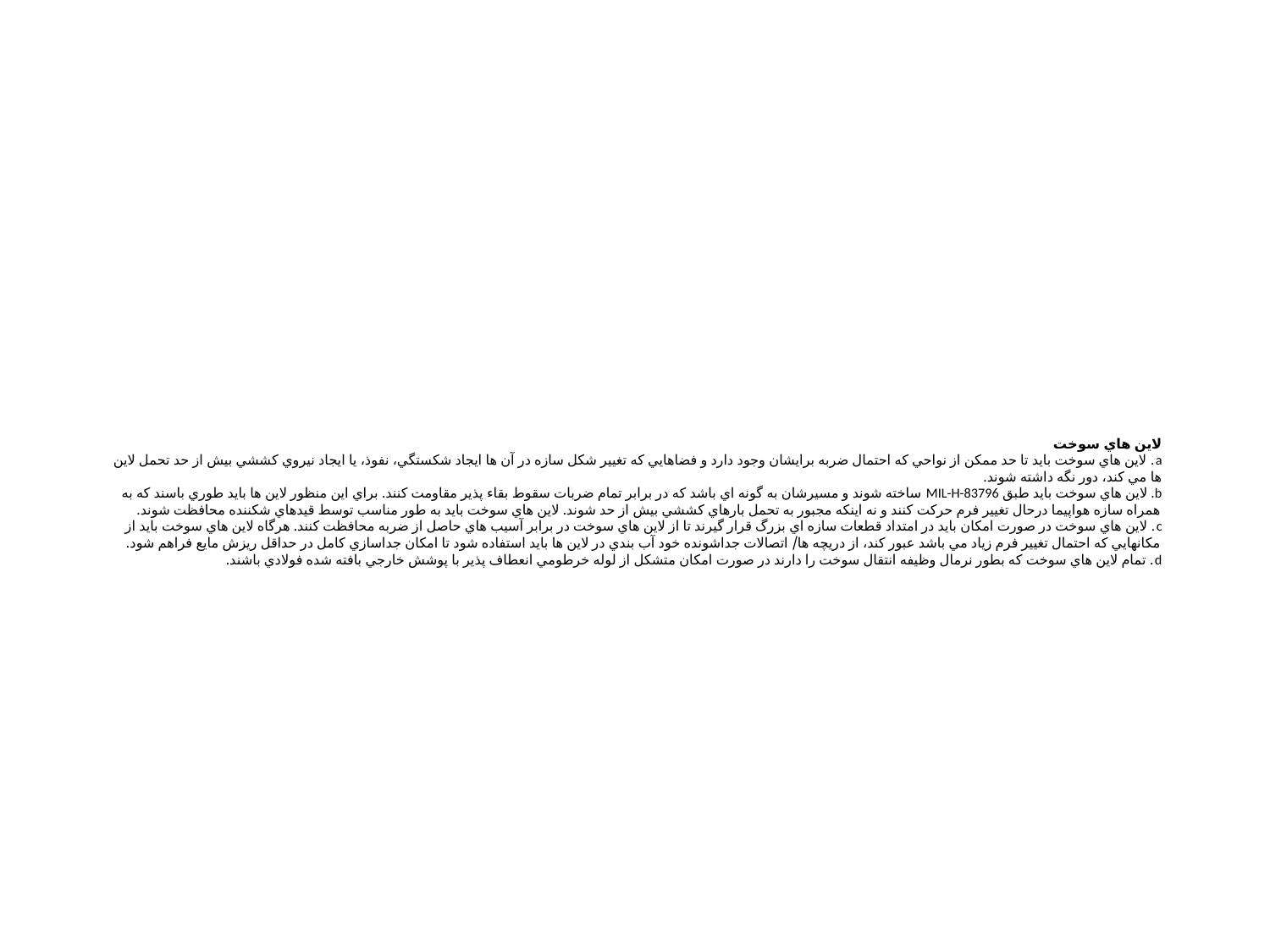

# لاين هاي سوخت a. لاين هاي سوخت بايد تا حد ممکن از نواحي که احتمال ضربه برايشان وجود دارد و فضاهايي که تغيير شکل سازه در آن ها ايجاد شکستگي، نفوذ، يا ايجاد نيروي کششي بيش از حد تحمل لاين ها مي کند، دور نگه داشته شوند. b. لاين هاي سوخت بايد طبق MIL-H-83796 ساخته شوند و مسيرشان به گونه اي باشد که در برابر تمام ضربات سقوط بقاء پذير مقاومت کنند. براي اين منظور لاين ها بايد طوري باسند كه به همراه سازه هواپيما درحال تغيير فرم حركت كنند و نه اينكه مجبور به تحمل بارهاي کششي بيش از حد شوند. لاين هاي سوخت بايد به طور مناسب توسط قيدهاي شکننده محافظت شوند. c. لاين هاي سوخت در صورت امکان بايد در امتداد قطعات سازه اي بزرگ قرار گيرند تا از لاين هاي سوخت در برابر آسيب هاي حاصل از ضربه محافظت کنند. هرگاه لاين هاي سوخت بايد از مكانهايي كه احتمال تغيير فرم زياد مي باشد عبور كند، از دريچه ها/ اتصالات جداشونده خود آب بندي در لاين ها بايد استفاده شود تا امکان جداسازي کامل در حداقل ريزش مايع فراهم شود. d. تمام لاين هاي سوخت كه بطور نرمال وظيفه انتقال سوخت را دارند در صورت امکان متشکل از لوله خرطومي انعطاف پذير با پوشش خارجي بافته شده فولادي باشند.